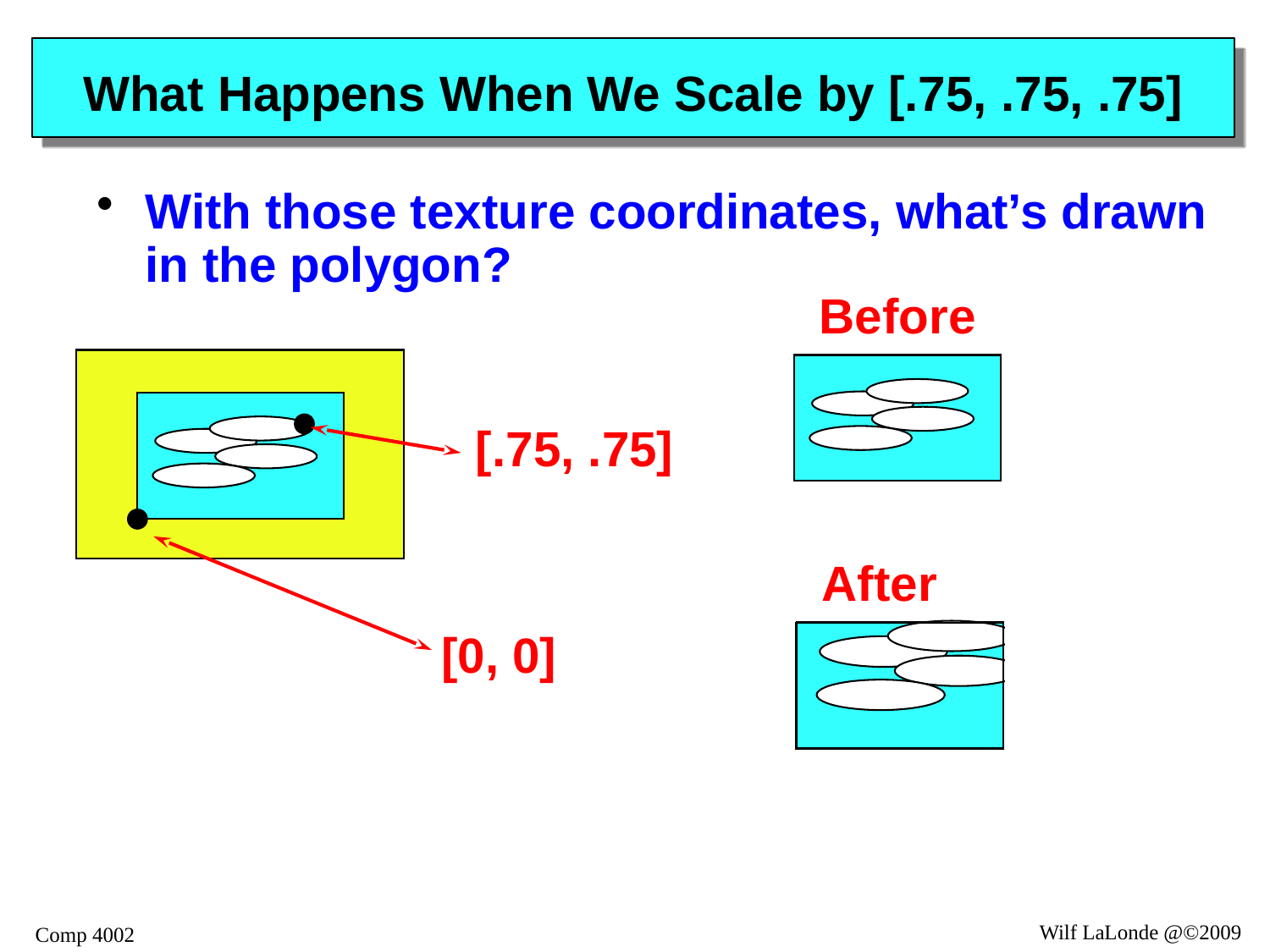

# What Happens When We Scale by [.75, .75, .75]
With those texture coordinates, what’s drawn in the polygon?
Before

[.75, .75]

After

[0, 0]